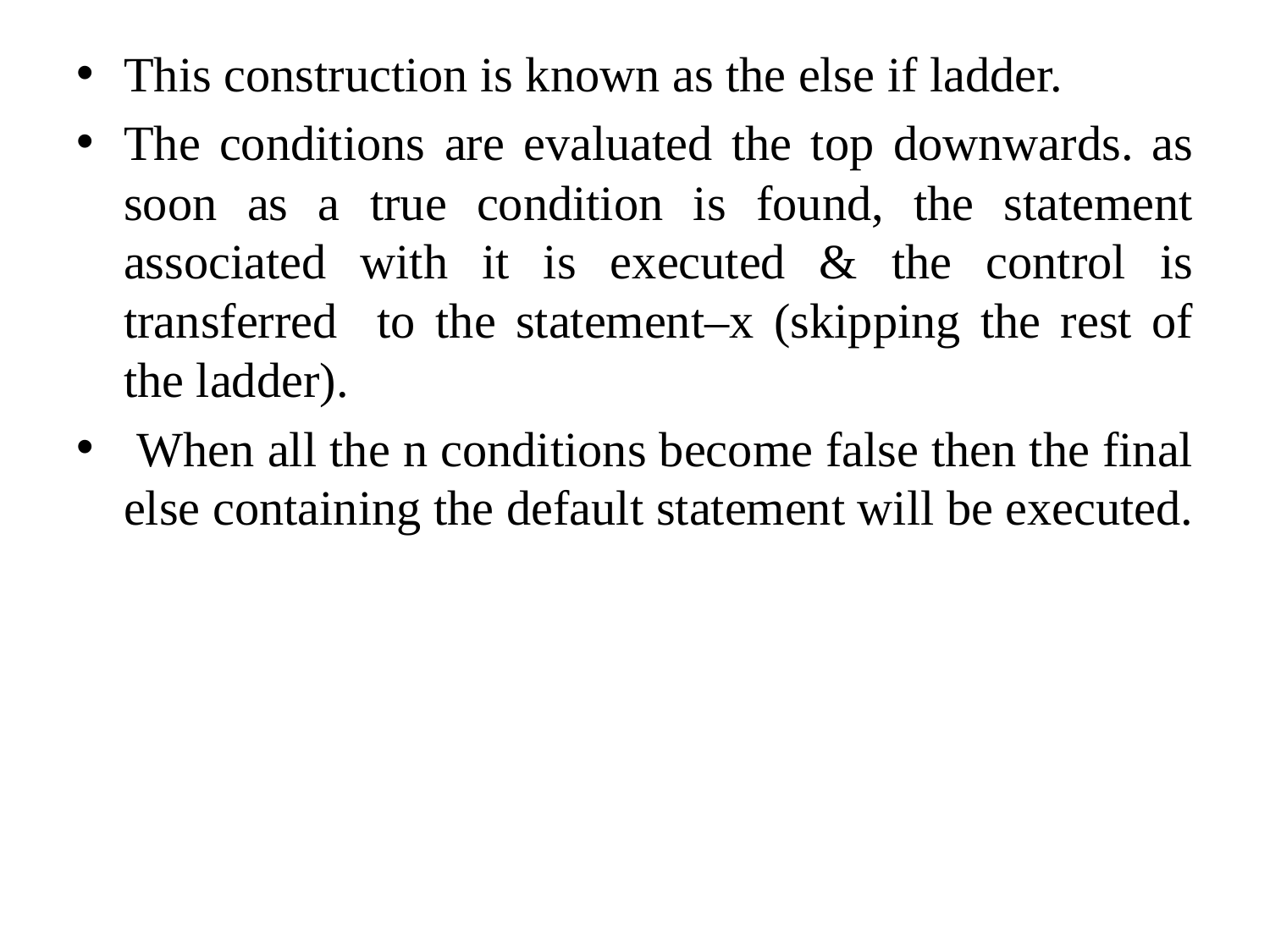

This construction is known as the else if ladder.
The conditions are evaluated the top downwards. as soon as a true condition is found, the statement associated with it is executed & the control is transferred  to the statement–x (skipping the rest of the ladder).
 When all the n conditions become false then the final else containing the default statement will be executed.